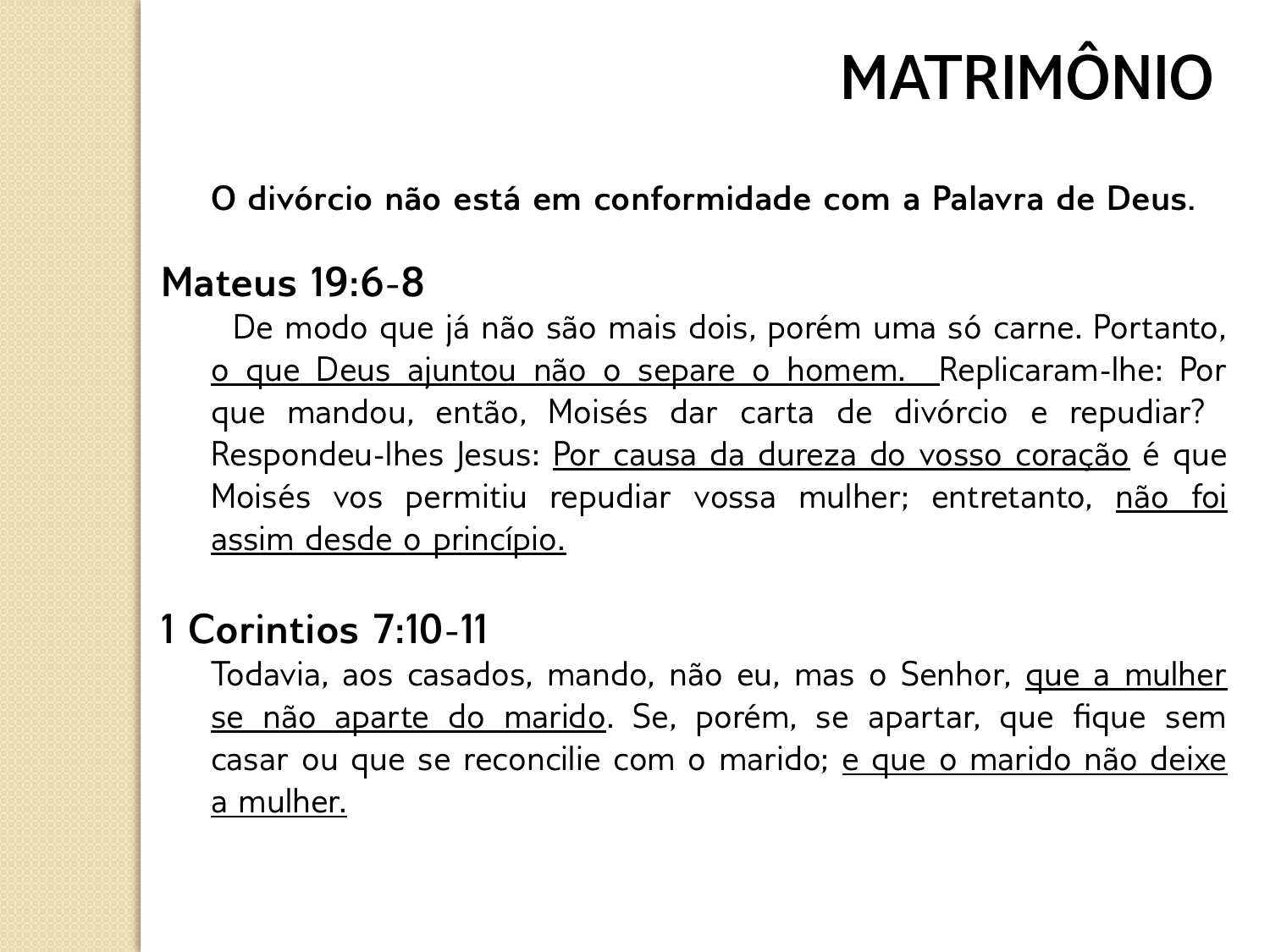

MATRIMÔNIO
O divórcio não está em conformidade com a Palavra de Deus.
Mateus 19:6-8
  De modo que já não são mais dois, porém uma só carne. Portanto, o que Deus ajuntou não o separe o homem.  Replicaram-lhe: Por que mandou, então, Moisés dar carta de divórcio e repudiar?  Respondeu-lhes Jesus: Por causa da dureza do vosso coração é que Moisés vos permitiu repudiar vossa mulher; entretanto, não foi assim desde o princípio.

1 Corintios 7:10-11
Todavia, aos casados, mando, não eu, mas o Senhor, que a mulher se não aparte do marido. Se, porém, se apartar, que fique sem casar ou que se reconcilie com o marido; e que o marido não deixe a mulher.